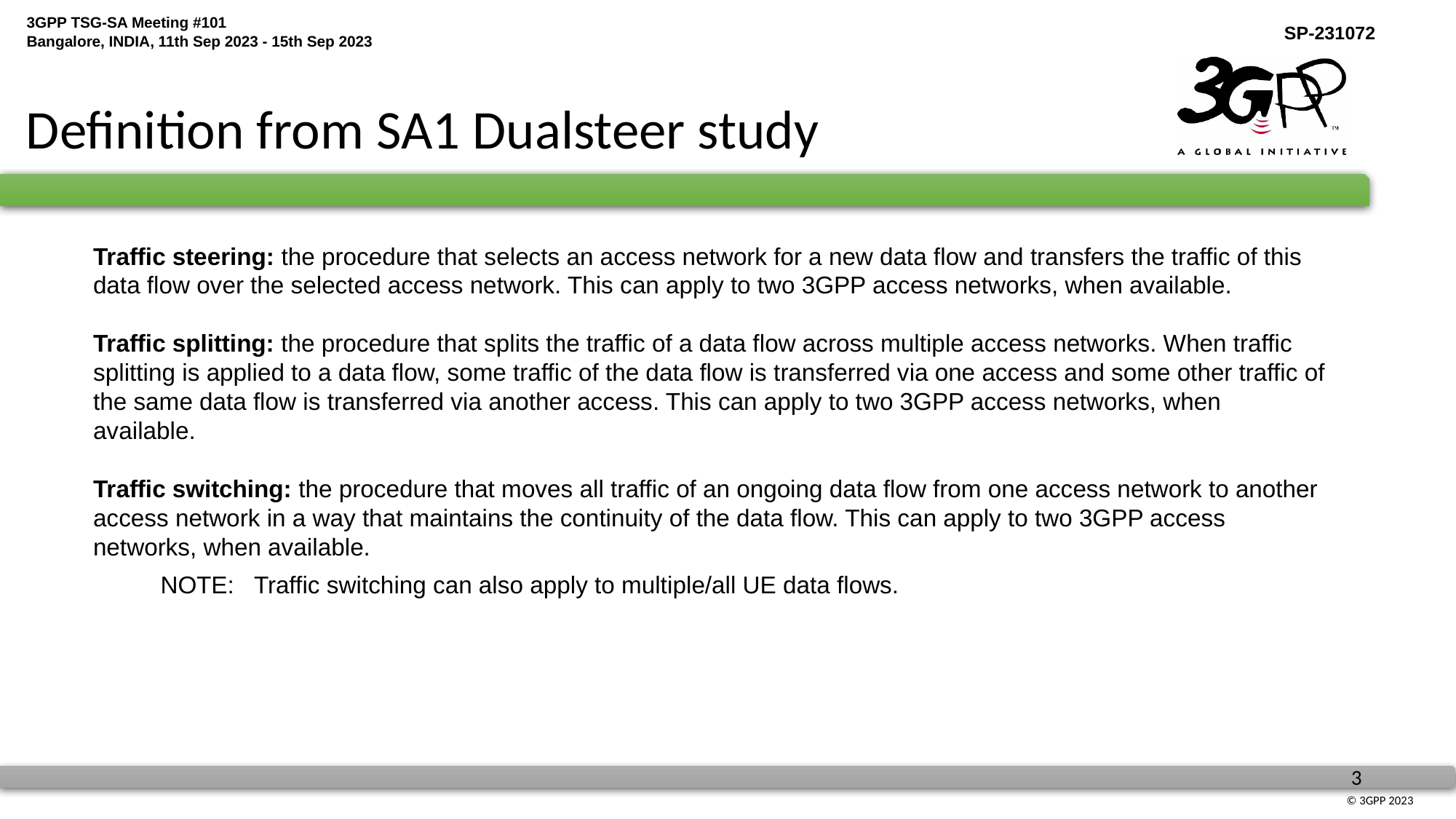

# Definition from SA1 Dualsteer study
Traffic steering: the procedure that selects an access network for a new data flow and transfers the traffic of this data flow over the selected access network. This can apply to two 3GPP access networks, when available.

Traffic splitting: the procedure that splits the traffic of a data flow across multiple access networks. When traffic splitting is applied to a data flow, some traffic of the data flow is transferred via one access and some other traffic of the same data flow is transferred via another access. This can apply to two 3GPP access networks, when available.

Traffic switching: the procedure that moves all traffic of an ongoing data flow from one access network to another access network in a way that maintains the continuity of the data flow. This can apply to two 3GPP access networks, when available.
          NOTE:   Traffic switching can also apply to multiple/all UE data flows.